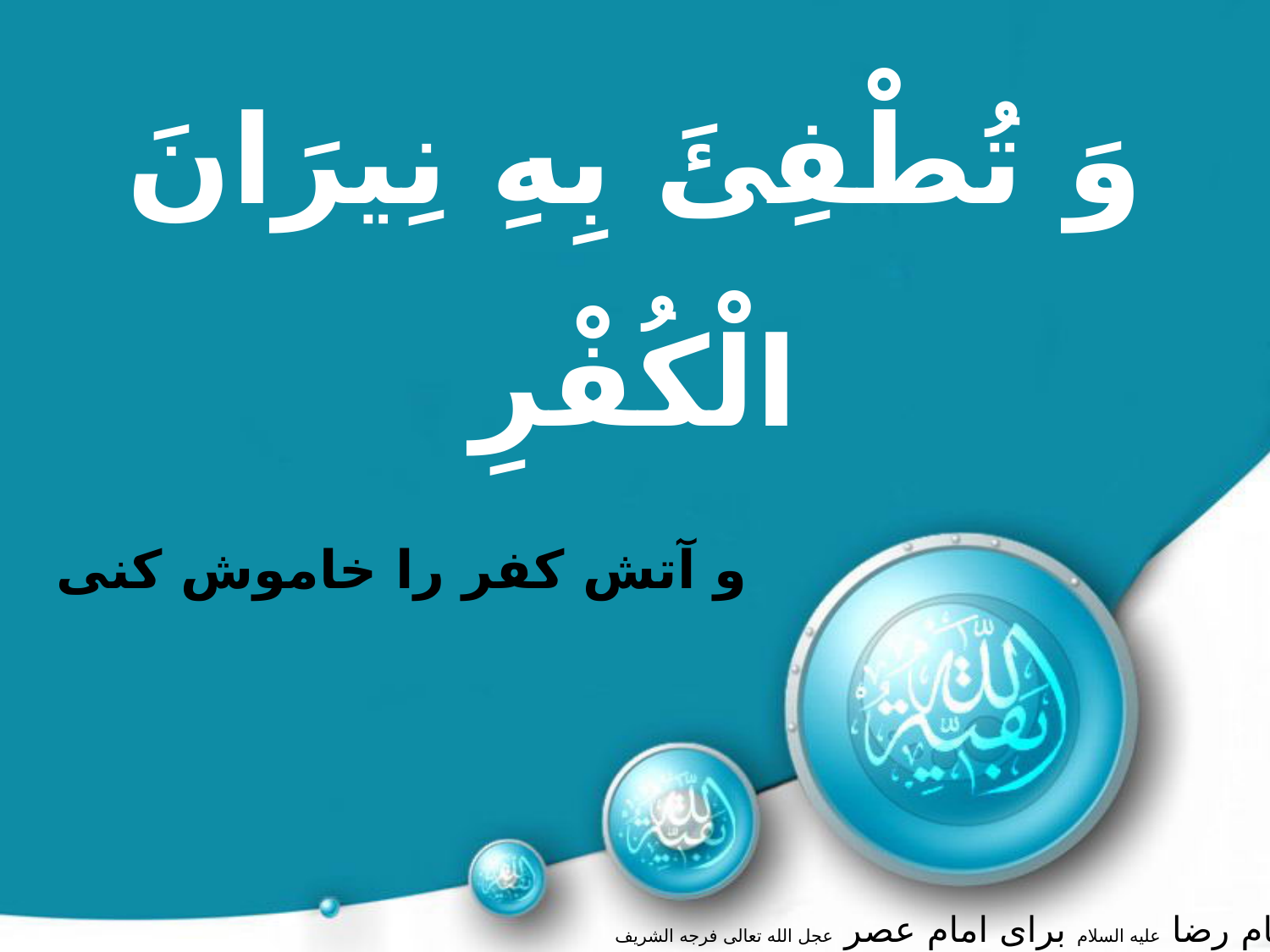

وَ تُطْفِئَ بِهِ نِيرَانَ الْكُفْرِ
و آتش كفر را خاموش کنى